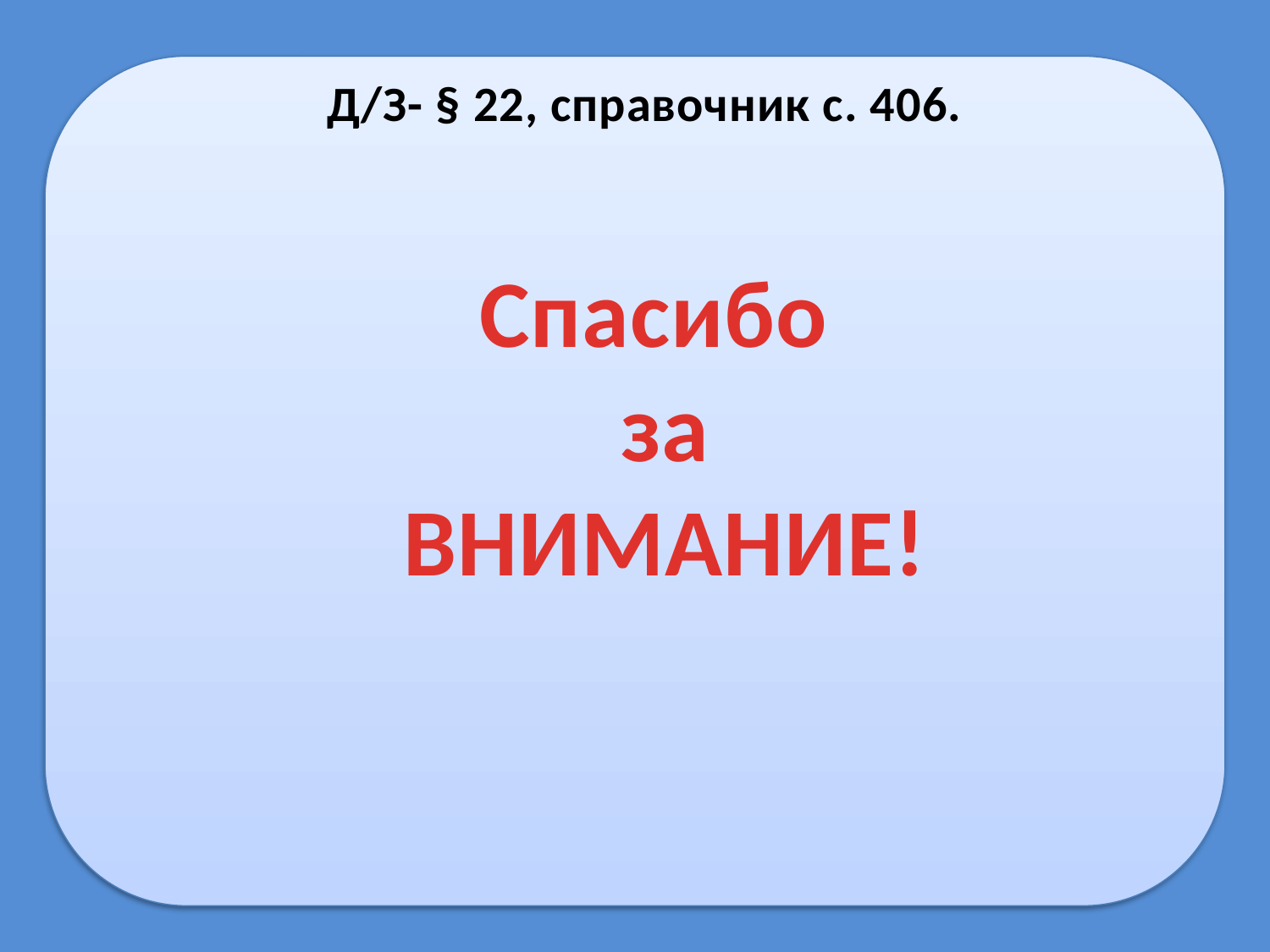

Д/З- § 22, справочник с. 406.

Спасибо
за
ВНИМАНИЕ!